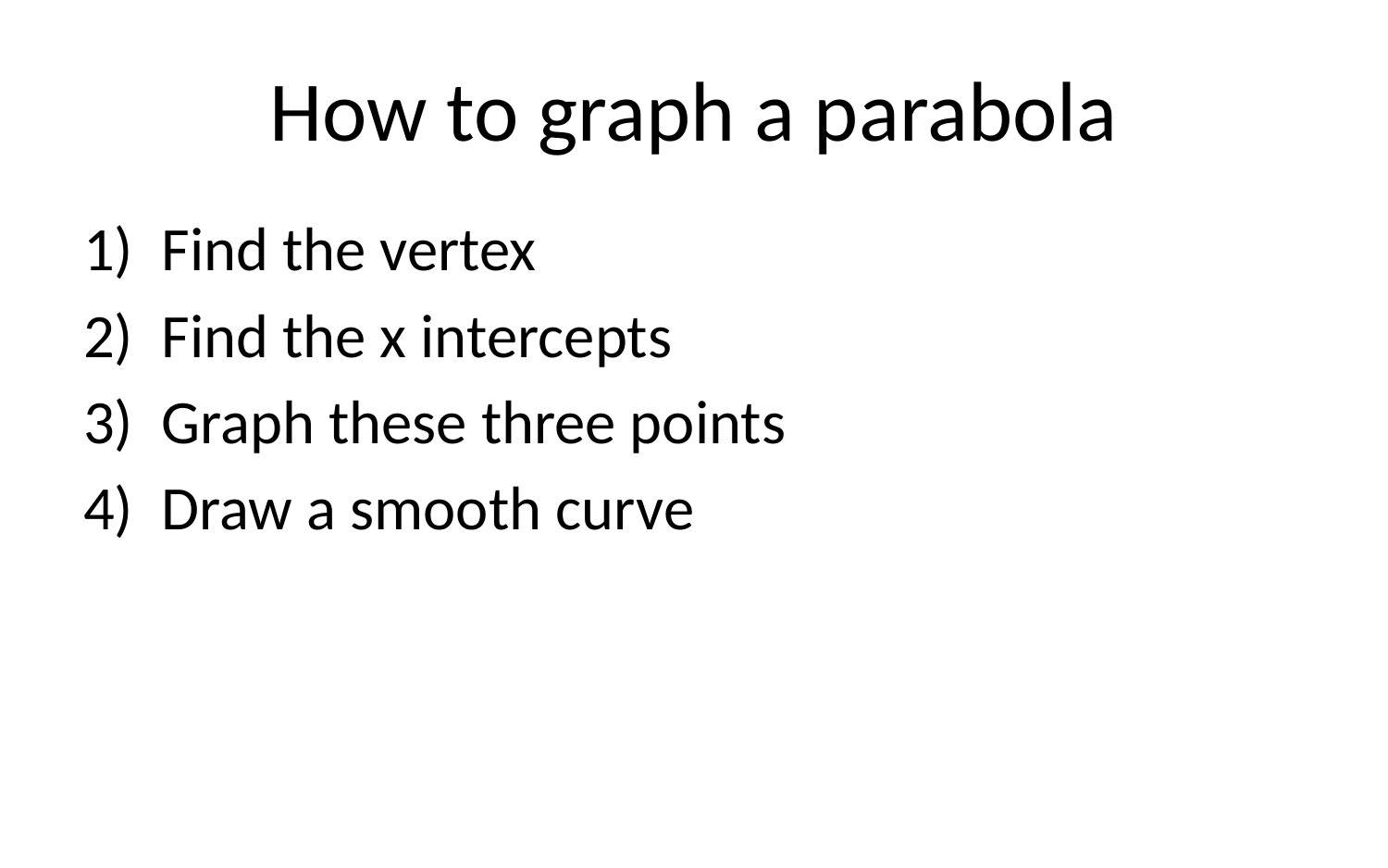

# How to graph a parabola
Find the vertex
Find the x intercepts
Graph these three points
Draw a smooth curve